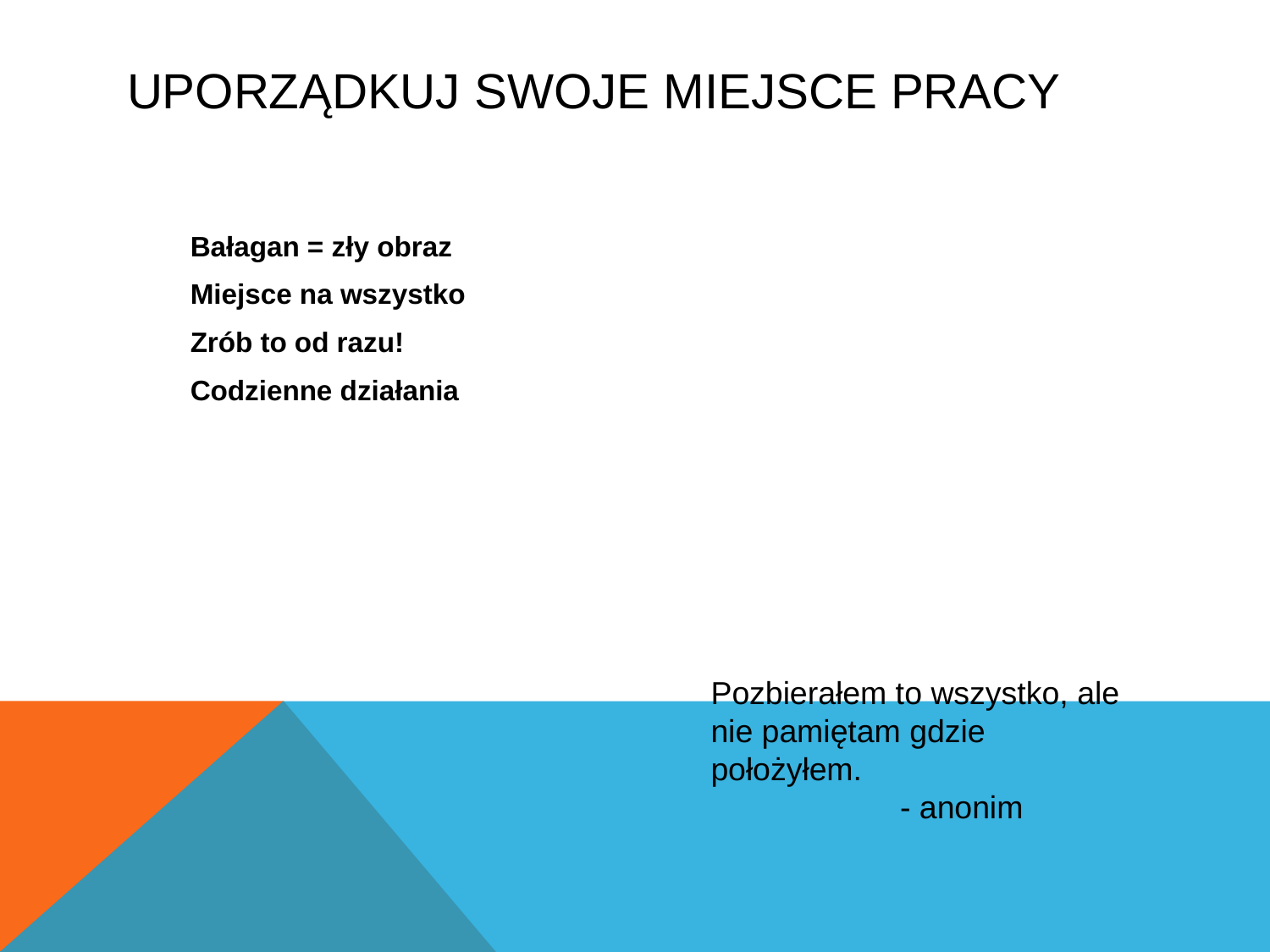

# Uporządkuj swoje miejsce pracy
Bałagan = zły obraz
Miejsce na wszystko
Zrób to od razu!
Codzienne działania

Pozbierałem to wszystko, ale nie pamiętam gdzie położyłem.
	       - anonim